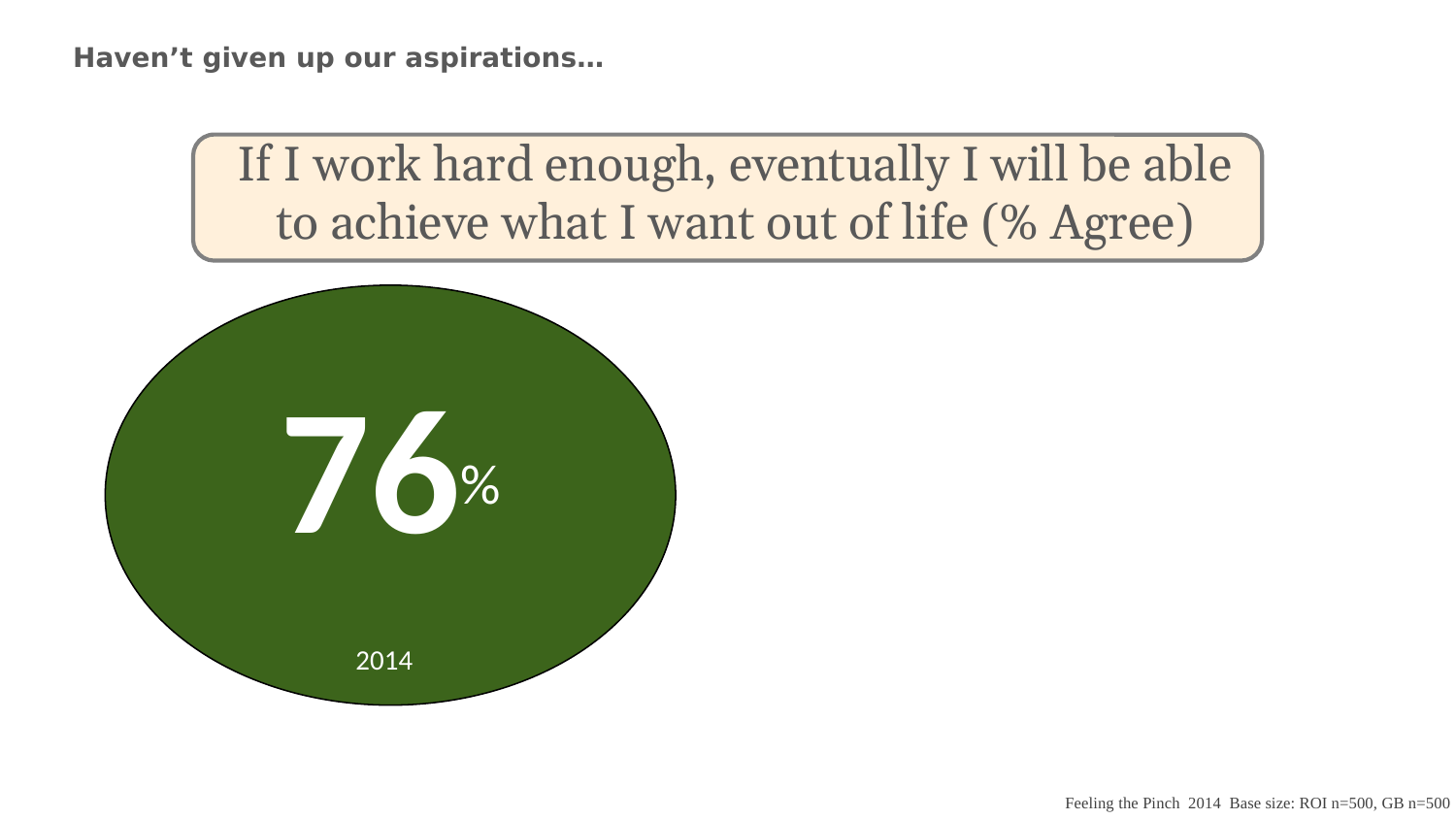

# Haven’t given up our aspirations…
If I work hard enough, eventually I will be able
to achieve what I want out of life (% Agree)

76%

2014
Ireland
2014
Feeling the Pinch  2014  Base size: ROI n=500, GB n=500